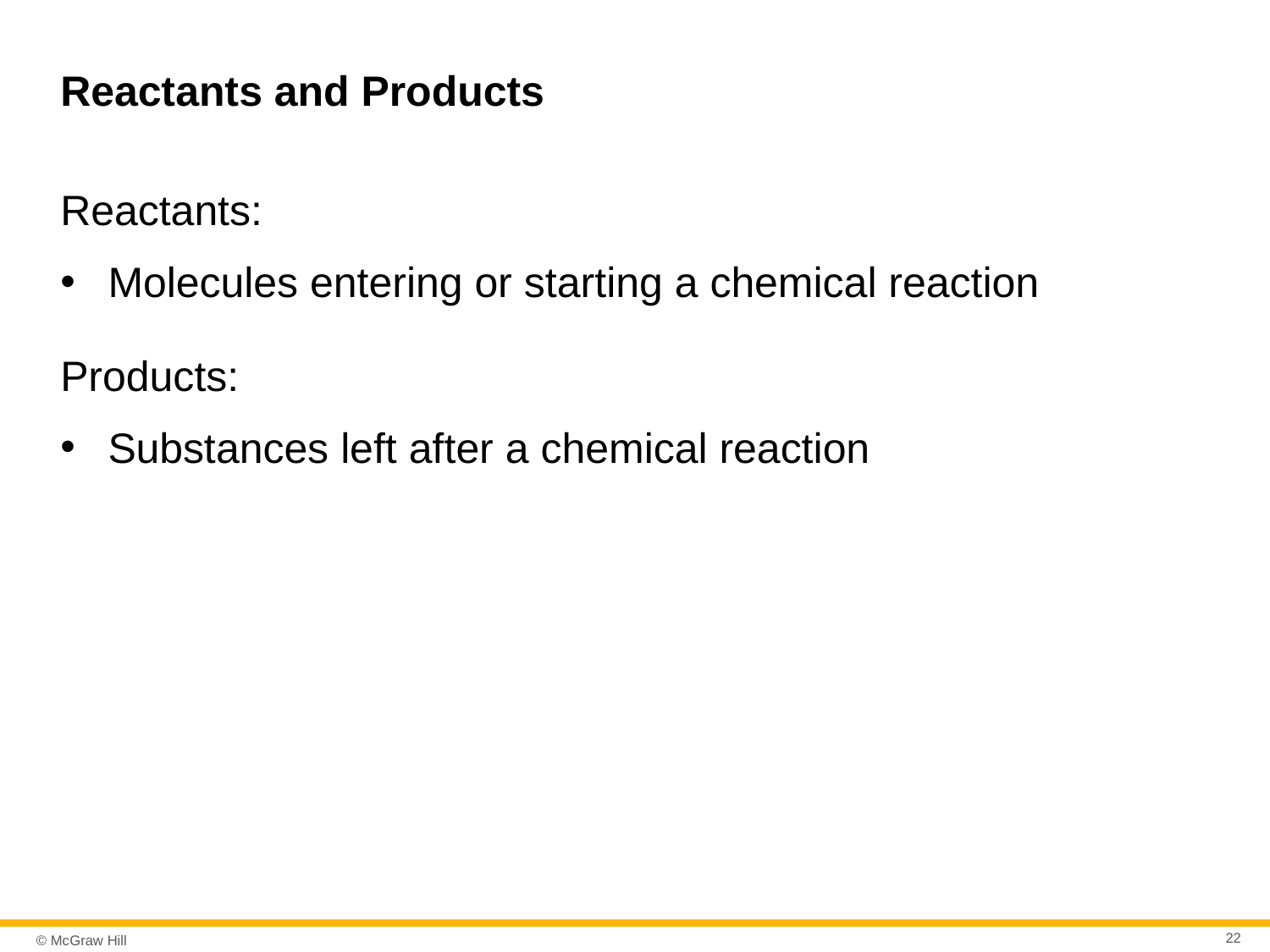

# Reactants and Products
Reactants:
Molecules entering or starting a chemical reaction
Products:
Substances left after a chemical reaction